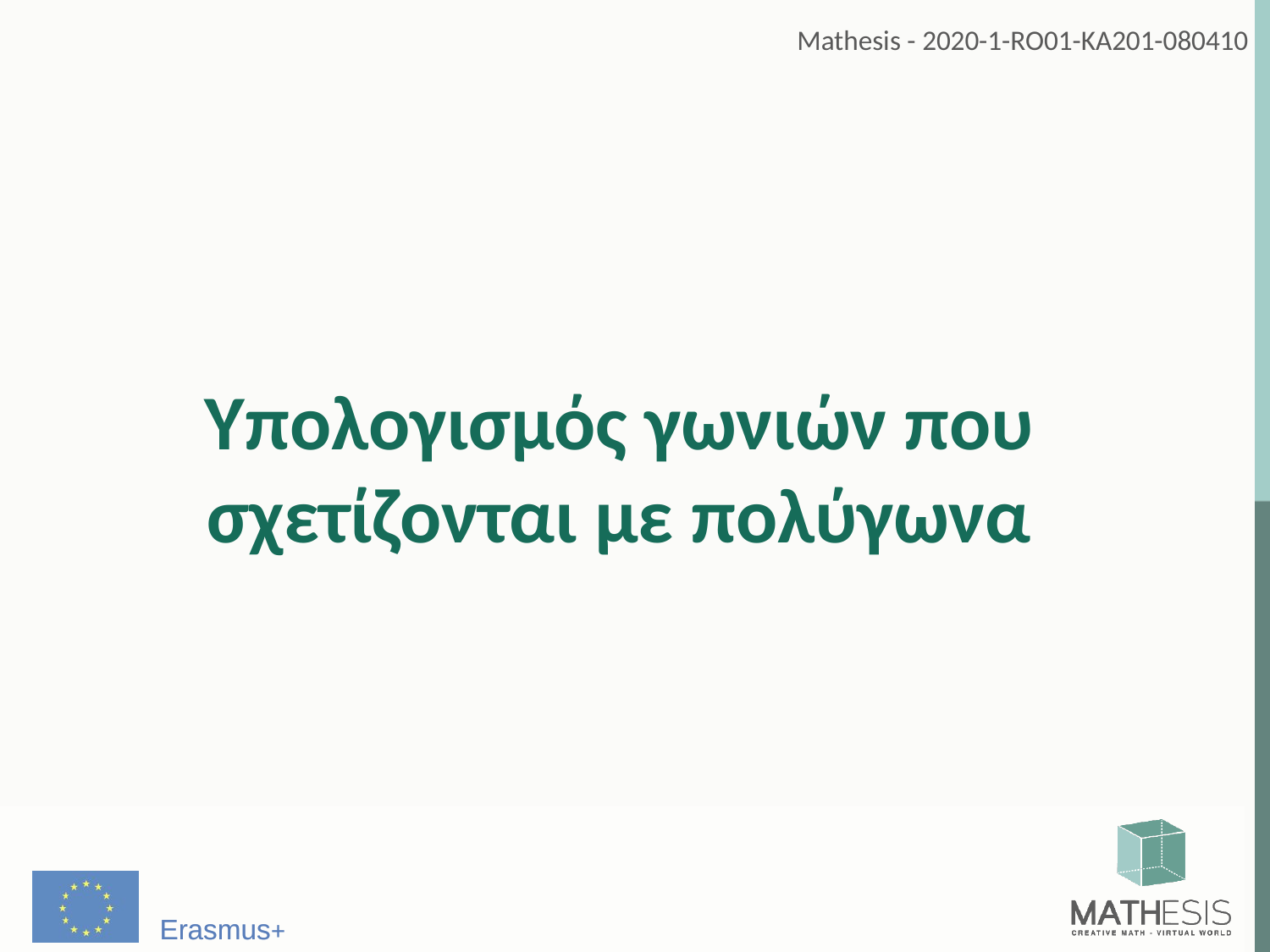

# Υπολογισμός γωνιών που σχετίζονται με πολύγωνα